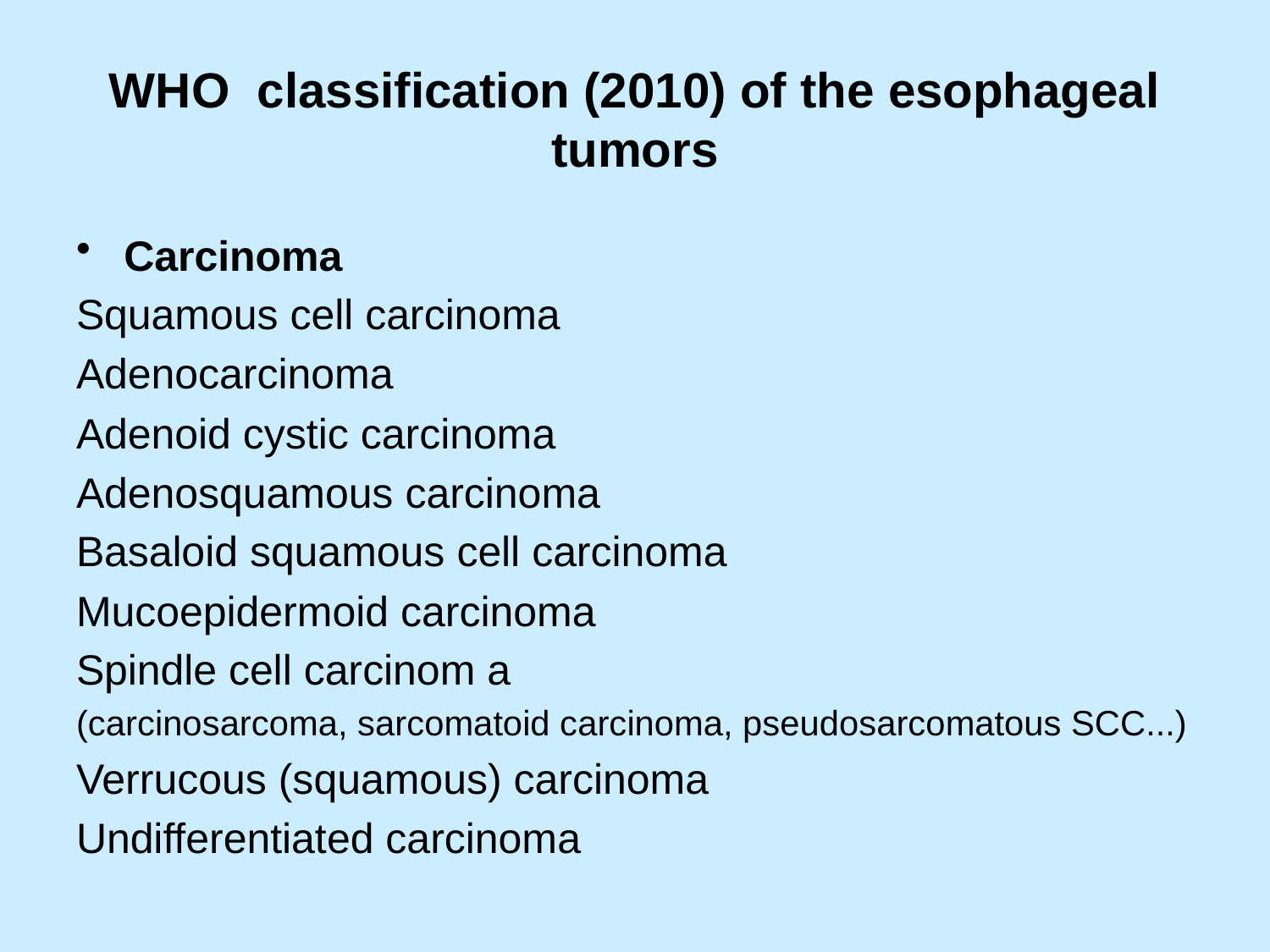

# WHO  classification (2010) of the esophageal tumors
Carcinoma
Squamous cell carcinoma
Adenocarcinoma
Adenoid cystic carcinoma
Adenosquamous carcinoma
Basaloid squamous cell carcinoma
Mucoepidermoid carcinoma
Spindle cell carcinom a
(carcinosarcoma, sarcomatoid carcinoma, pseudosarcomatous SCC...)
Verrucous (squamous) carcinoma
Undifferentiated carcinoma